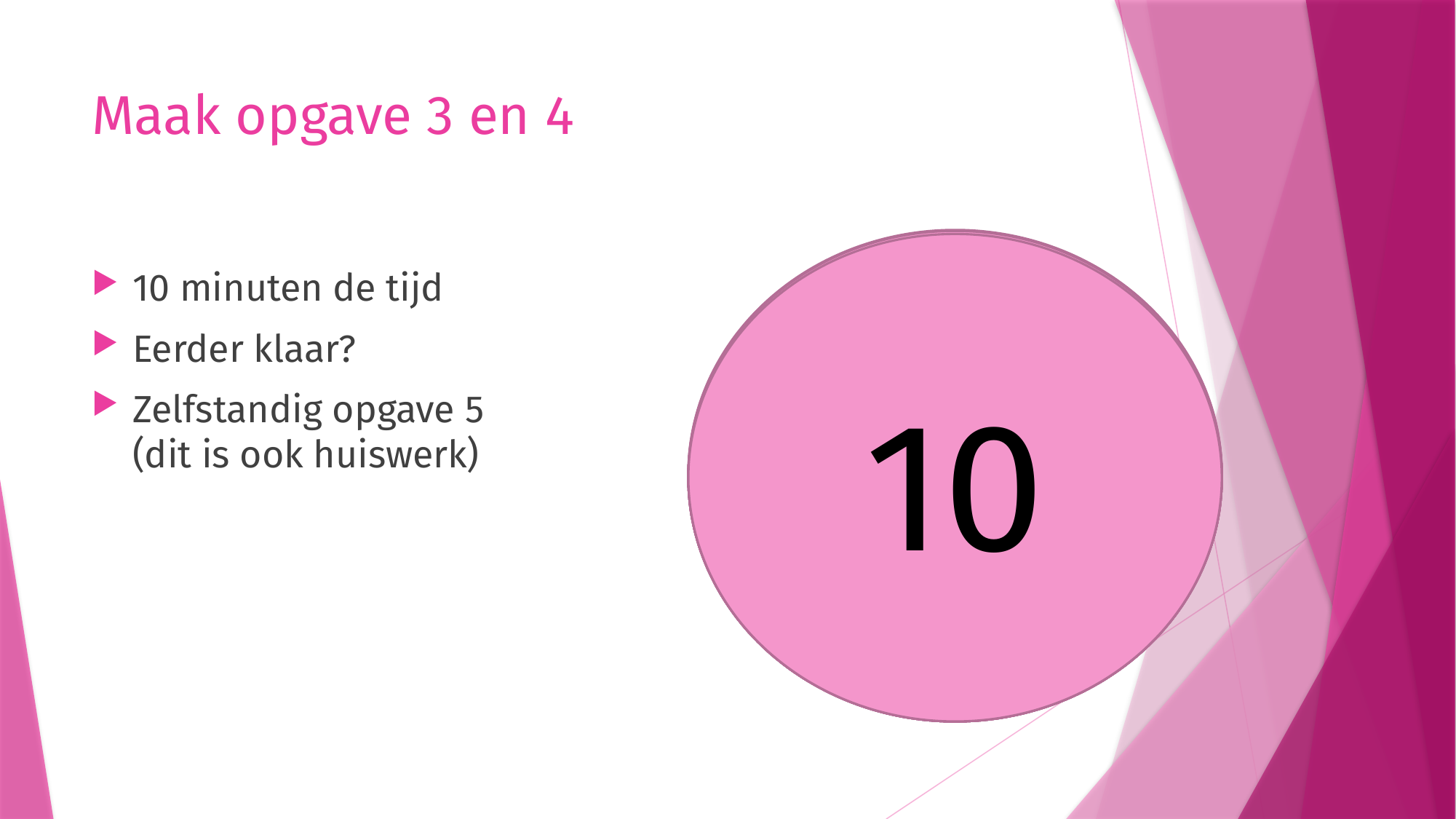

# Maak opgave 3 en 4
8
9
7
5
6
10
4
3
1
2
10 minuten de tijd
Eerder klaar?
Zelfstandig opgave 5 (dit is ook huiswerk)